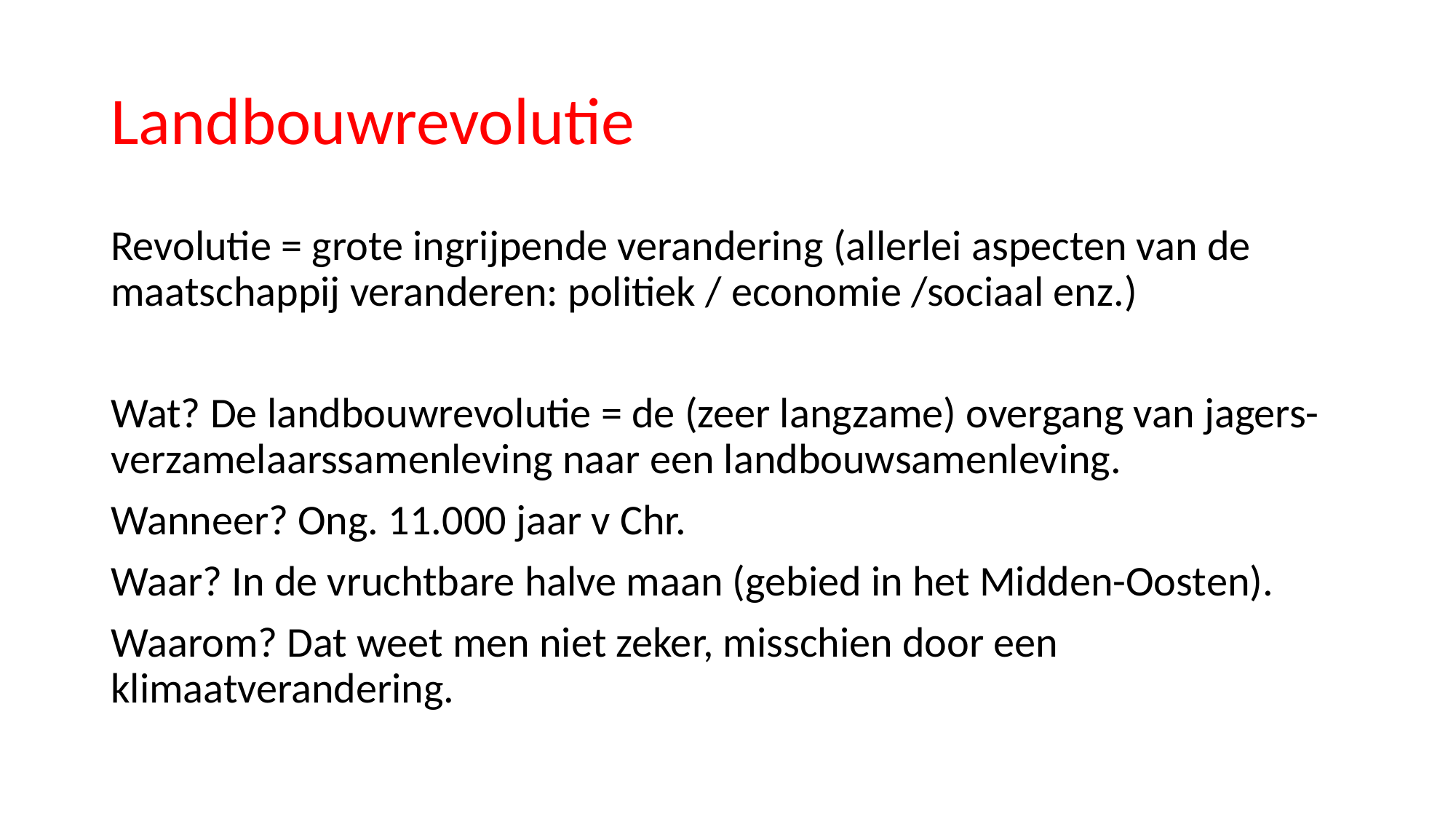

# Landbouwrevolutie
Revolutie = grote ingrijpende verandering (allerlei aspecten van de maatschappij veranderen: politiek / economie /sociaal enz.)

Wat? De landbouwrevolutie = de (zeer langzame) overgang van jagers-verzamelaarssamenleving naar een landbouwsamenleving.
Wanneer? Ong. 11.000 jaar v Chr.
Waar? In de vruchtbare halve maan (gebied in het Midden-Oosten).
Waarom? Dat weet men niet zeker, misschien door een klimaatverandering.